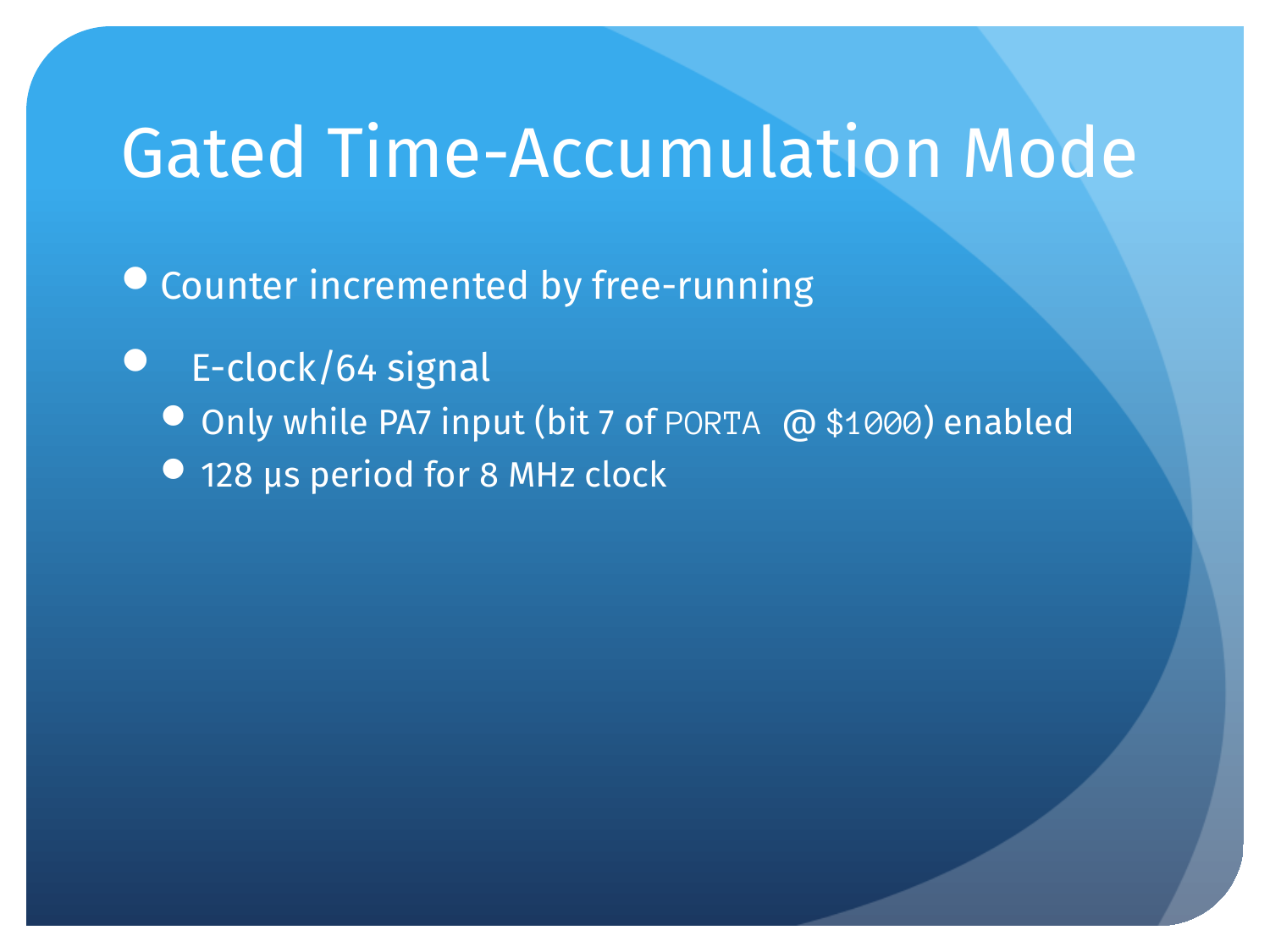

# Gated Time-Accumulation Mode
Counter incremented by free-running
   E-clock/64 signal
Only while PA7 input (bit 7 of PORTA @ $1000) enabled
128 μs period for 8 MHz clock